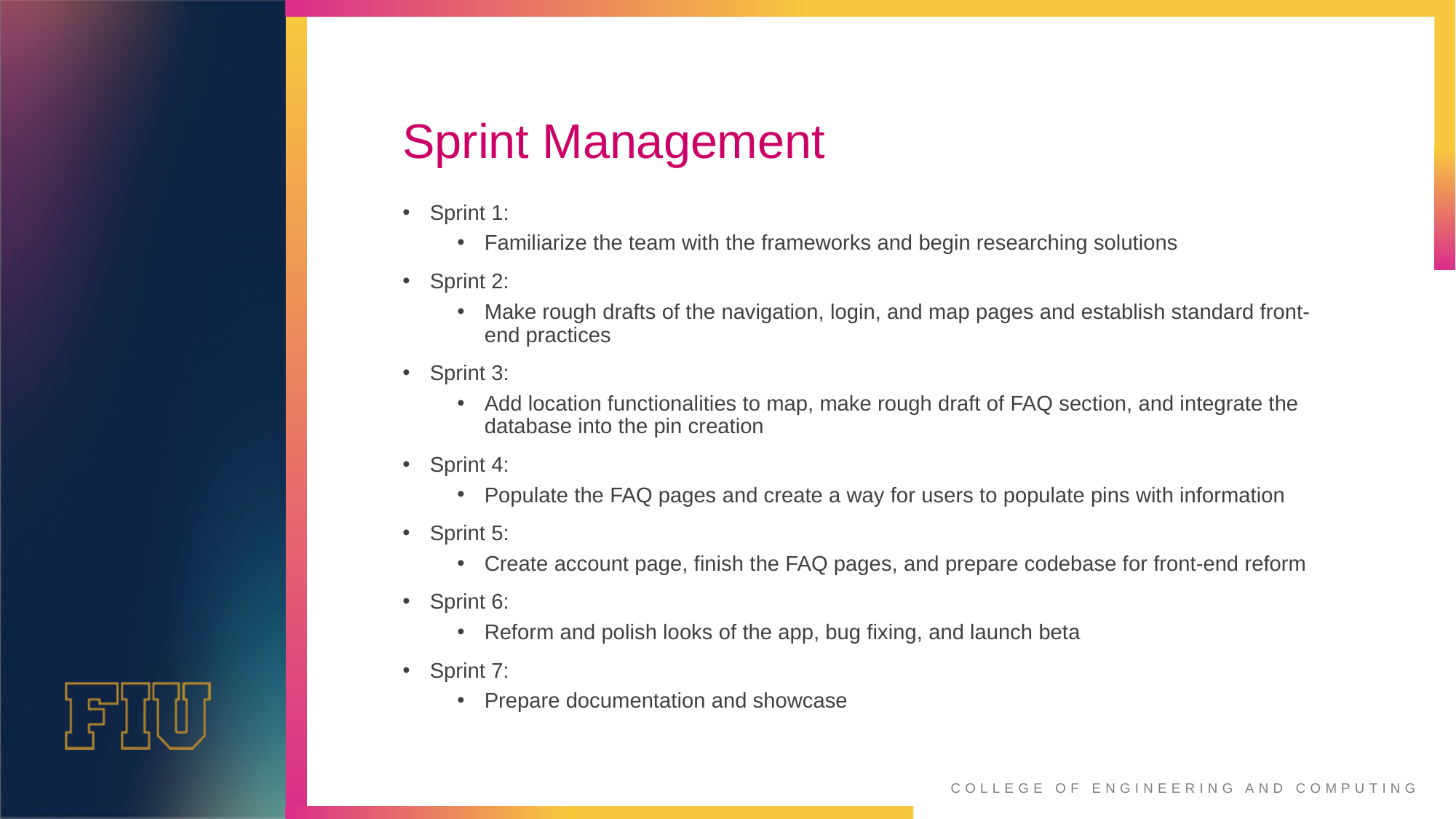

# Sprint Management
Sprint 1:
Familiarize the team with the frameworks and begin researching solutions
Sprint 2:
Make rough drafts of the navigation, login, and map pages and establish standard front-end practices
Sprint 3:
Add location functionalities to map, make rough draft of FAQ section, and integrate the database into the pin creation
Sprint 4:
Populate the FAQ pages and create a way for users to populate pins with information
Sprint 5:
Create account page, finish the FAQ pages, and prepare codebase for front-end reform
Sprint 6:
Reform and polish looks of the app, bug fixing, and launch beta
Sprint 7:
Prepare documentation and showcase